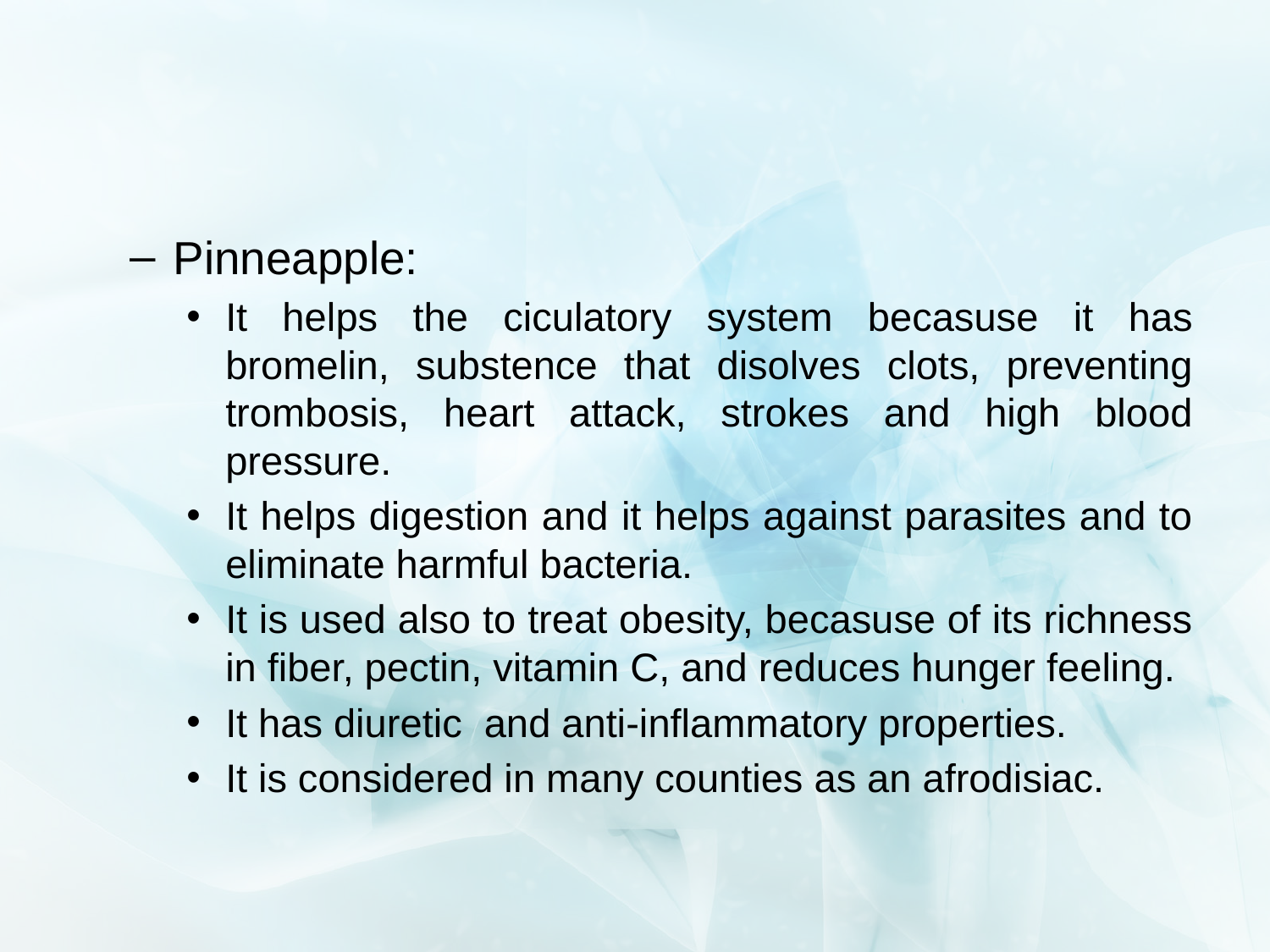

#
Pinneapple:
It helps the ciculatory system becasuse it has bromelin, substence that disolves clots, preventing trombosis, heart attack, strokes and high blood pressure.
It helps digestion and it helps against parasites and to eliminate harmful bacteria.
It is used also to treat obesity, becasuse of its richness in fiber, pectin, vitamin C, and reduces hunger feeling.
It has diuretic  and anti-inflammatory properties.
It is considered in many counties as an afrodisiac.